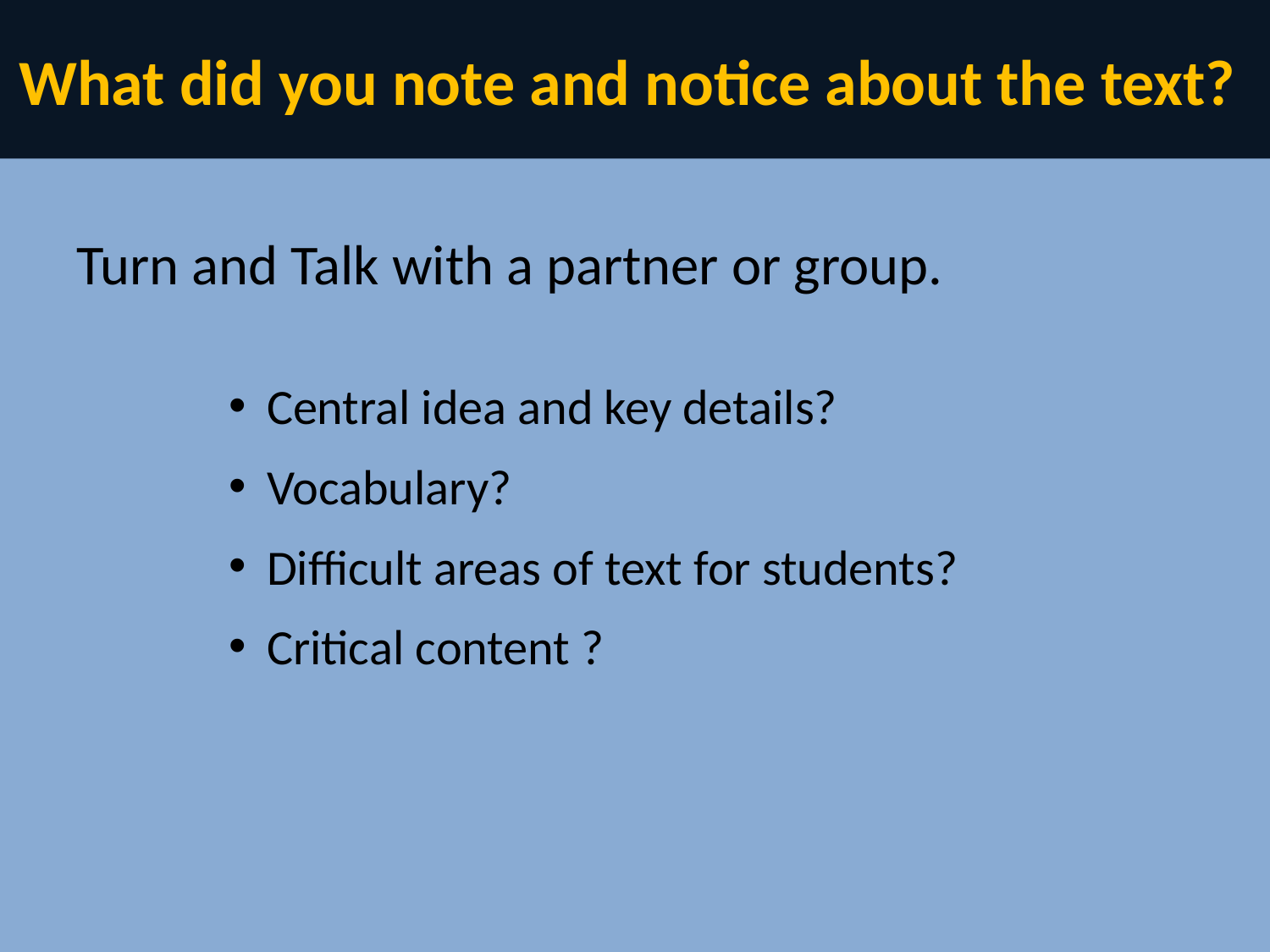

# What did you note and notice about the text?
Turn and Talk with a partner or group.

Central idea and key details?

Vocabulary?

Difficult areas of text for students?

Critical content ?